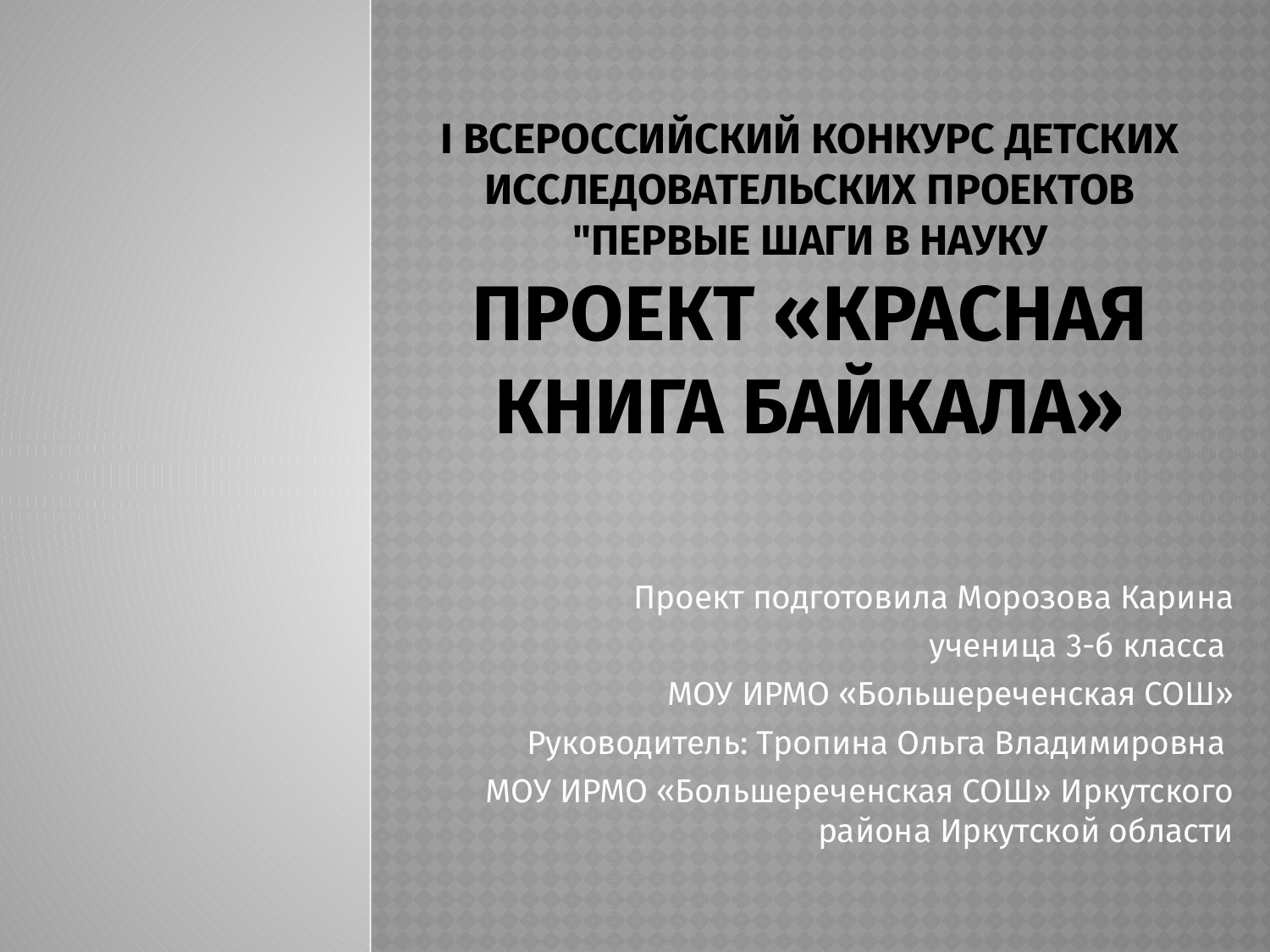

# I Всероссийский конкурс детских исследовательских проектов "Первые шаги в науку ПРОЕКТ «Красная книга Байкала»
Проект подготовила Морозова Карина
ученица 3-б класса
МОУ ИРМО «Большереченская СОШ»
Руководитель: Тропина Ольга Владимировна
МОУ ИРМО «Большереченская СОШ» Иркутского района Иркутской области